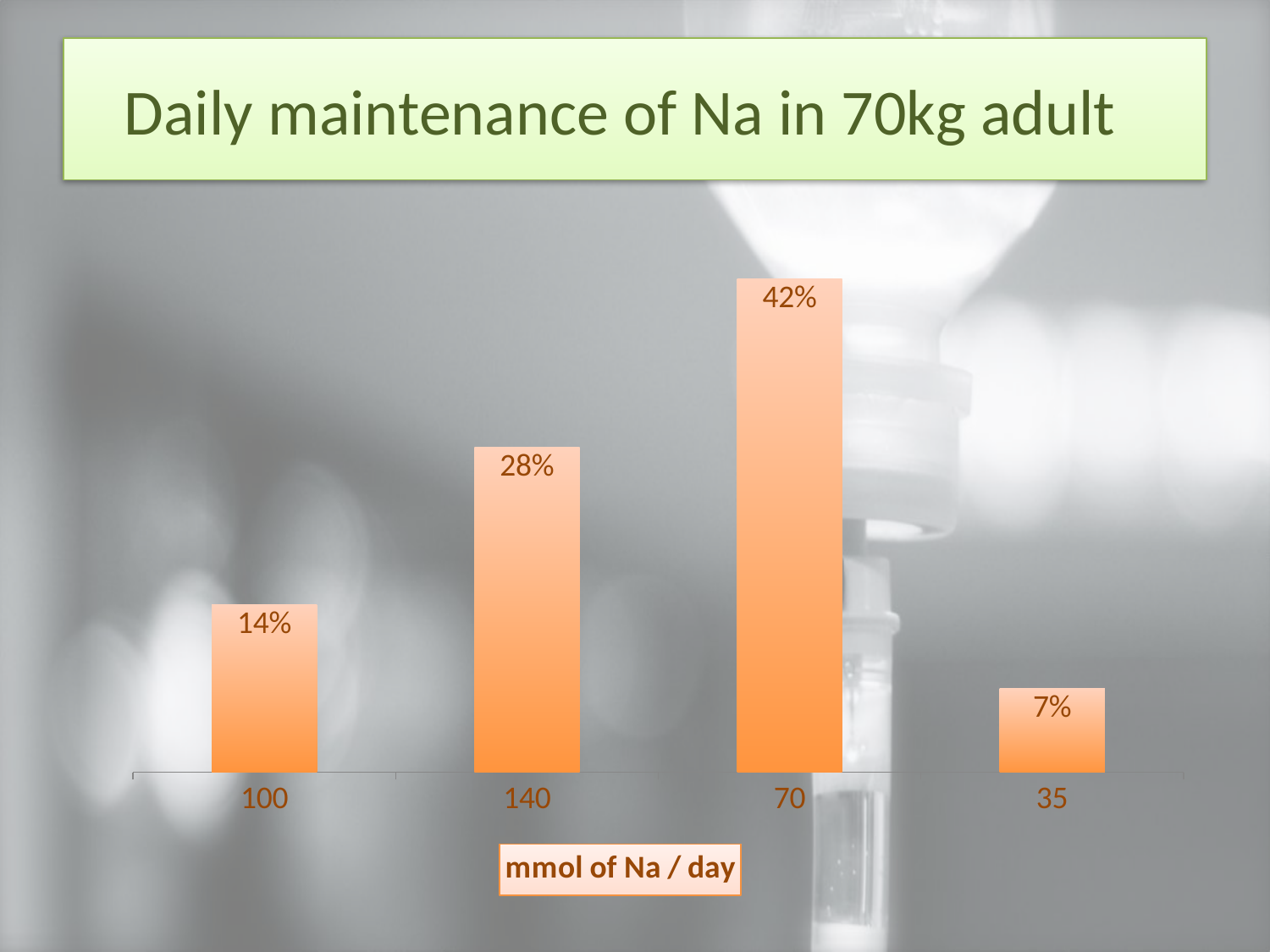

# Daily maintenance of Na in 70kg adult

### Chart

| Category |  |
|---|---|
| 100 | 14.28571428571429 |
| 140 | 27.67857142857143 |
| 70 | 41.96428571428572 |
| 35 | 7.142857142857141 |